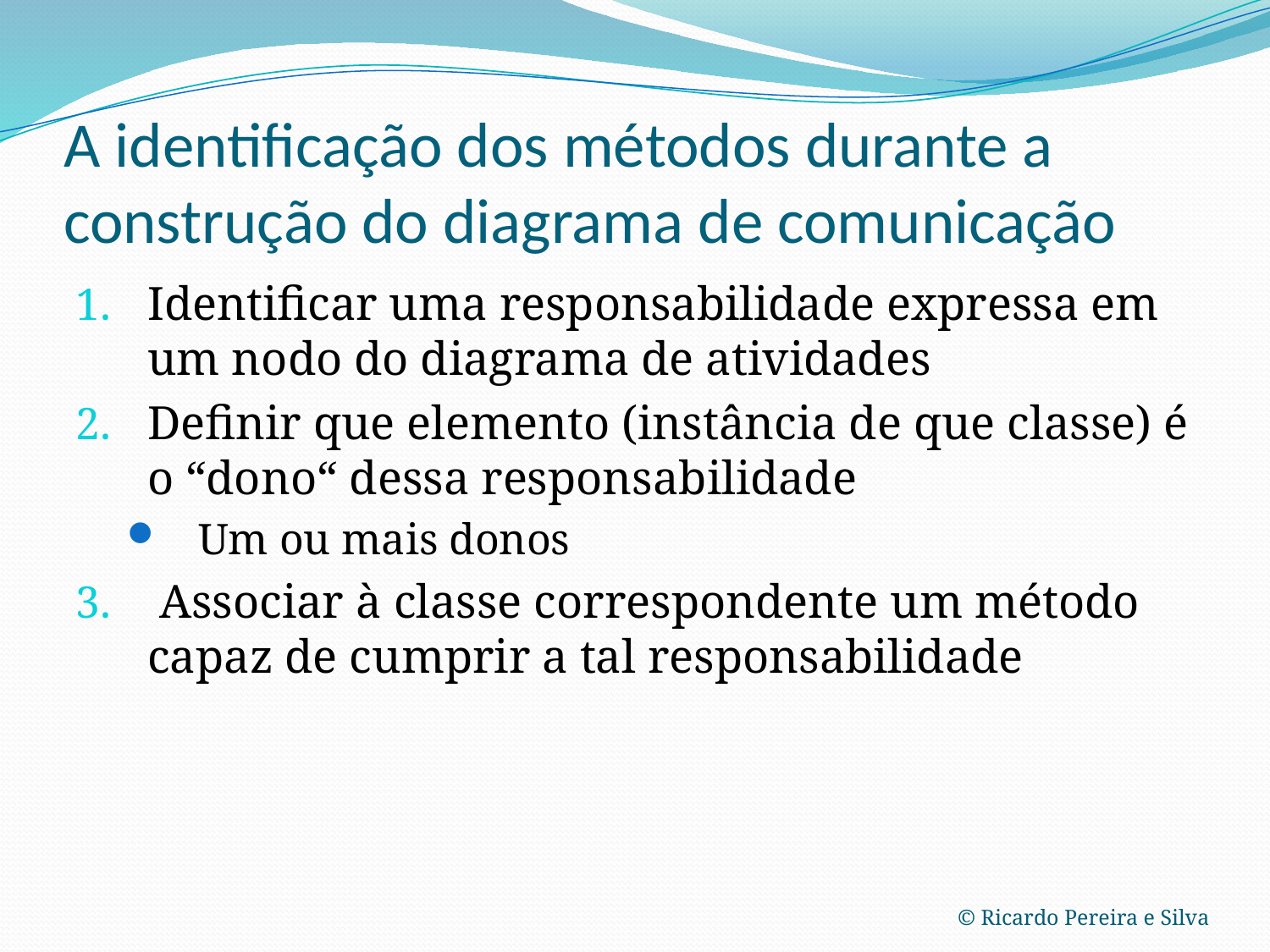

# A identificação dos métodos durante a construção do diagrama de comunicação
Identificar uma responsabilidade expressa em um nodo do diagrama de atividades
Definir que elemento (instância de que classe) é o “dono“ dessa responsabilidade
Um ou mais donos
 Associar à classe correspondente um método capaz de cumprir a tal responsabilidade
© Ricardo Pereira e Silva